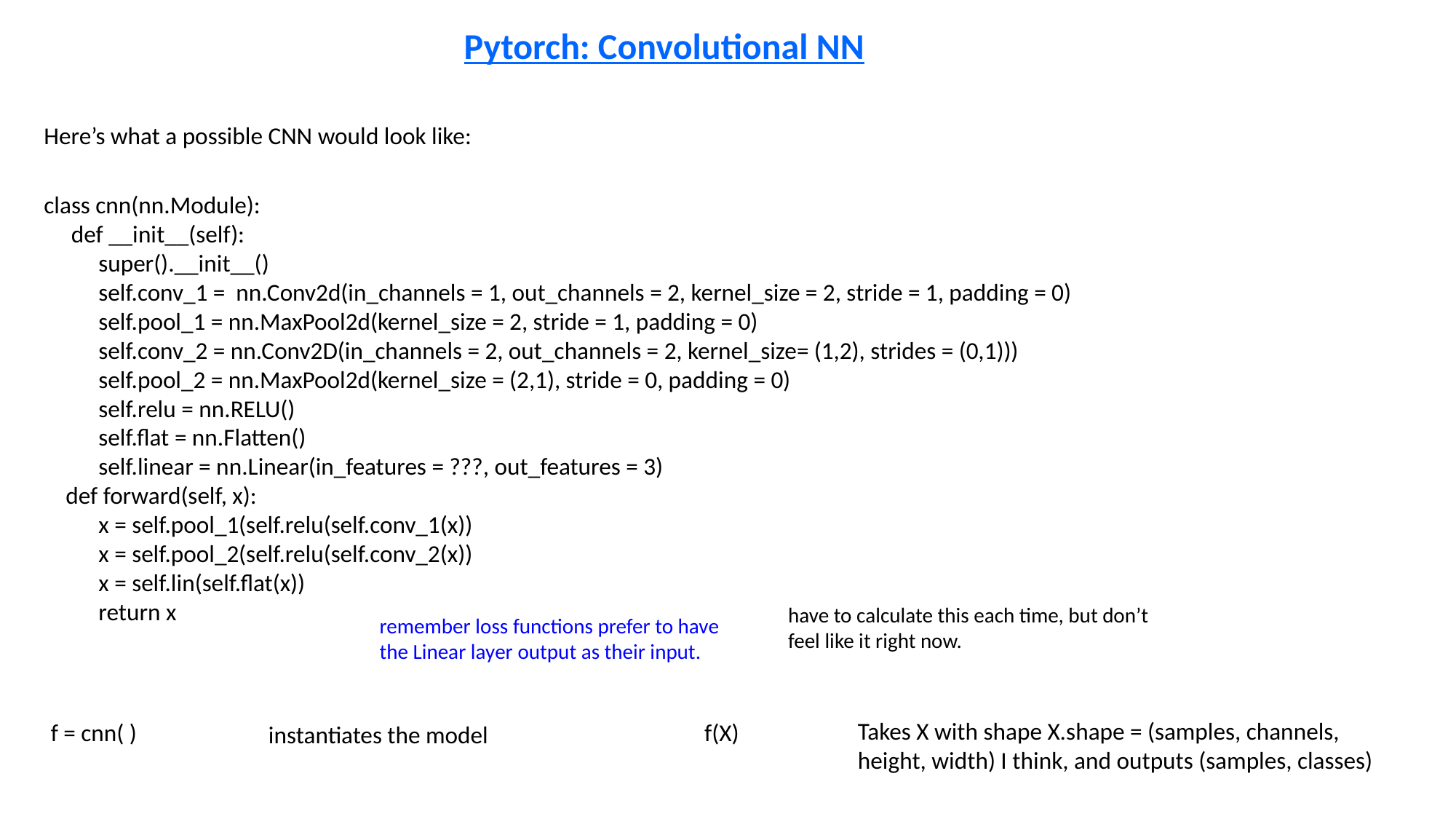

Pytorch: Convolutional NN
Here’s what a possible CNN would look like:
class cnn(nn.Module):
     def __init__(self):
          super().__init__()
          self.conv_1 =  nn.Conv2d(in_channels = 1, out_channels = 2, kernel_size = 2, stride = 1, padding = 0)
          self.pool_1 = nn.MaxPool2d(kernel_size = 2, stride = 1, padding = 0)
          self.conv_2 = nn.Conv2D(in_channels = 2, out_channels = 2, kernel_size= (1,2), strides = (0,1)))
          self.pool_2 = nn.MaxPool2d(kernel_size = (2,1), stride = 0, padding = 0)
          self.relu = nn.RELU()
          self.flat = nn.Flatten()
          self.linear = nn.Linear(in_features = ???, out_features = 3)
    def forward(self, x):
          x = self.pool_1(self.relu(self.conv_1(x))
          x = self.pool_2(self.relu(self.conv_2(x))
          x = self.lin(self.flat(x))
          return x
have to calculate this each time, but don’t feel like it right now.
remember loss functions prefer to have the Linear layer output as their input.
Takes X with shape X.shape = (samples, channels, height, width) I think, and outputs (samples, classes)
f(X)
f = cnn( )
instantiates the model